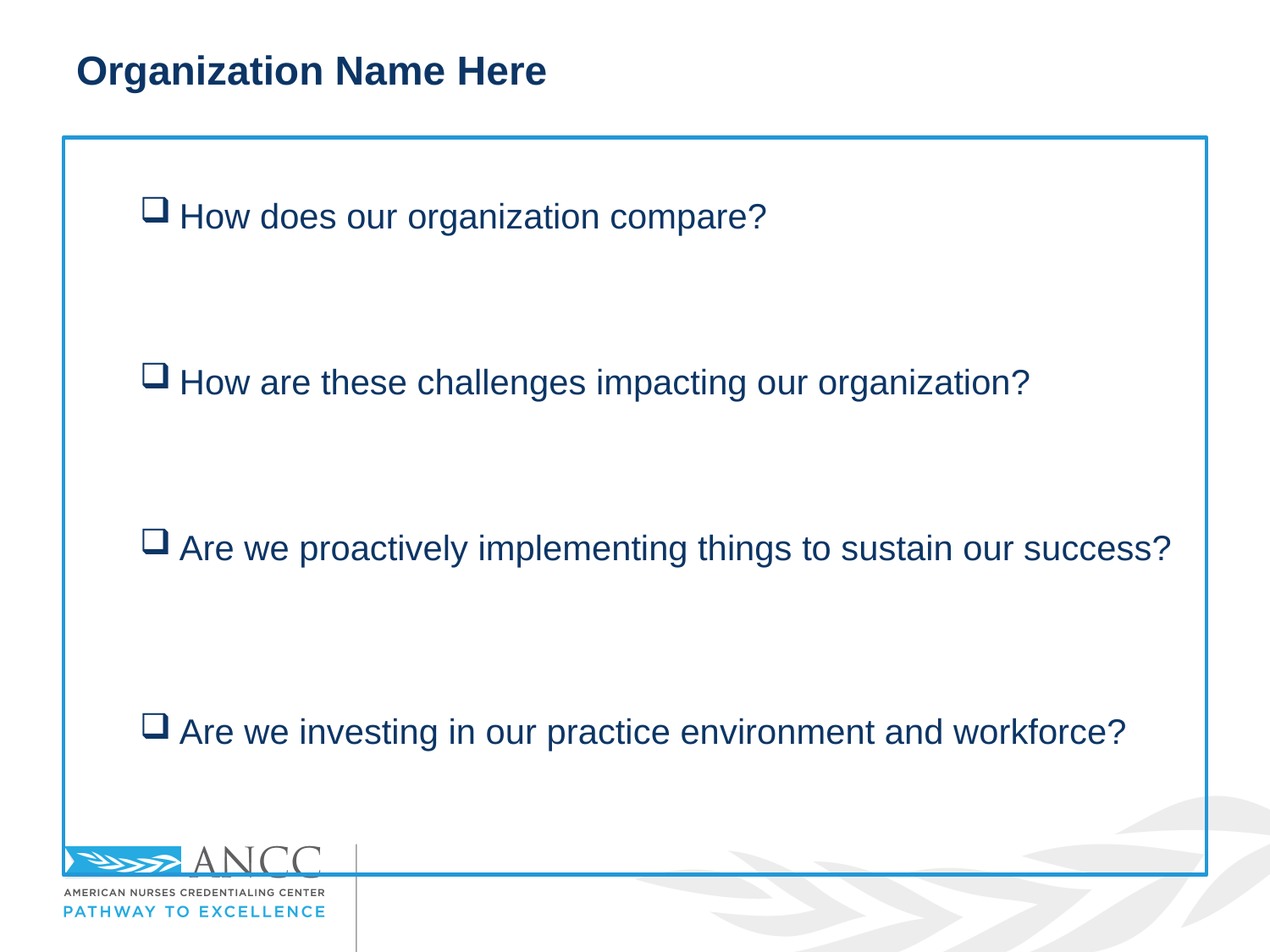

# Organization Name Here

How does our organization compare?

How are these challenges impacting our organization?

Are we proactively implementing things to sustain our success?

Are we investing in our practice environment and workforce?